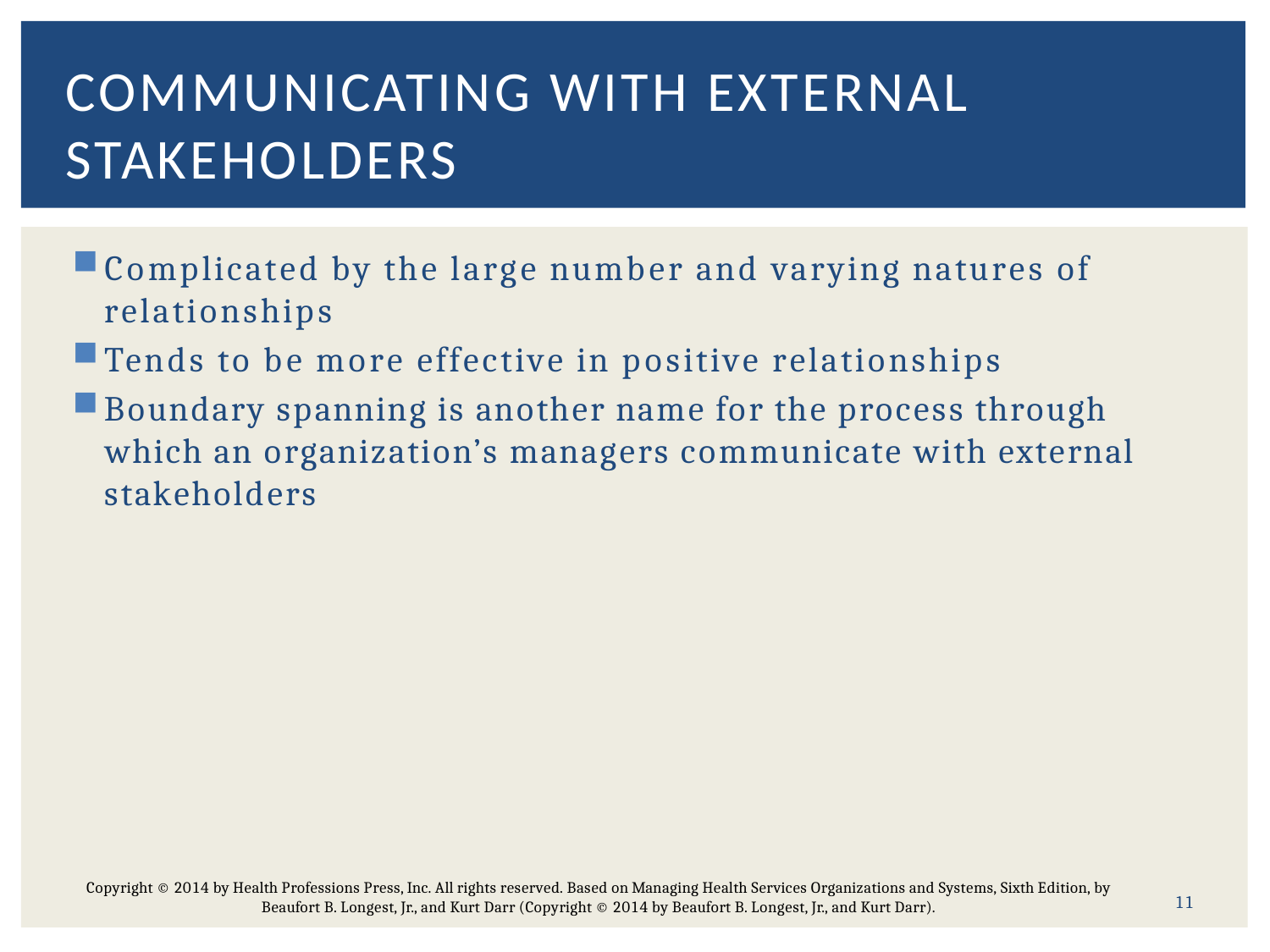

# Communicating with external stakeholders
Complicated by the large number and varying natures of relationships
Tends to be more effective in positive relationships
Boundary spanning is another name for the process through which an organization’s managers communicate with external stakeholders

11